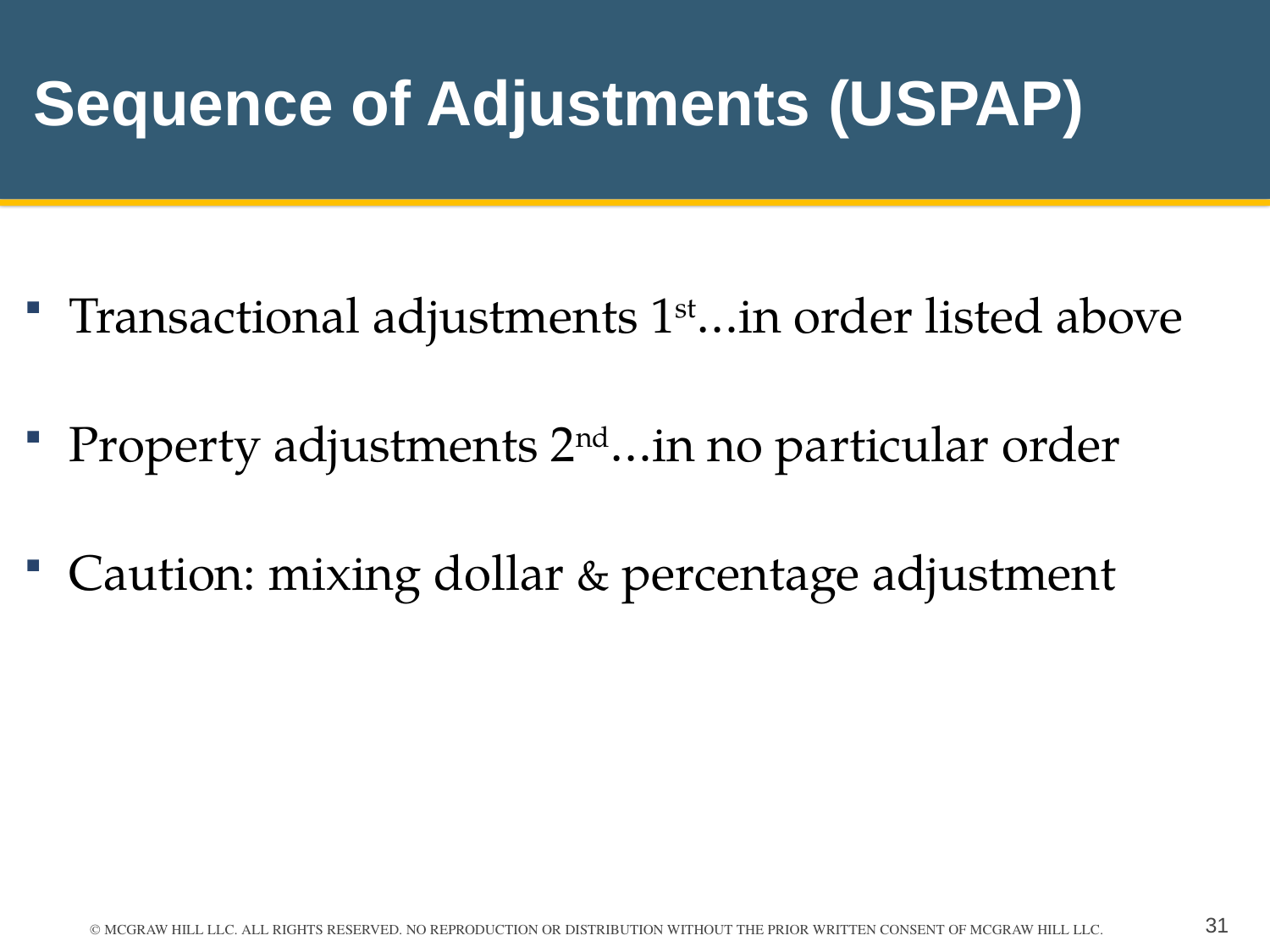

# Sequence of Adjustments (USPAP)
Transactional adjustments 1st…in order listed above
Property adjustments 2nd…in no particular order
Caution: mixing dollar & percentage adjustment
© MCGRAW HILL LLC. ALL RIGHTS RESERVED. NO REPRODUCTION OR DISTRIBUTION WITHOUT THE PRIOR WRITTEN CONSENT OF MCGRAW HILL LLC.
31